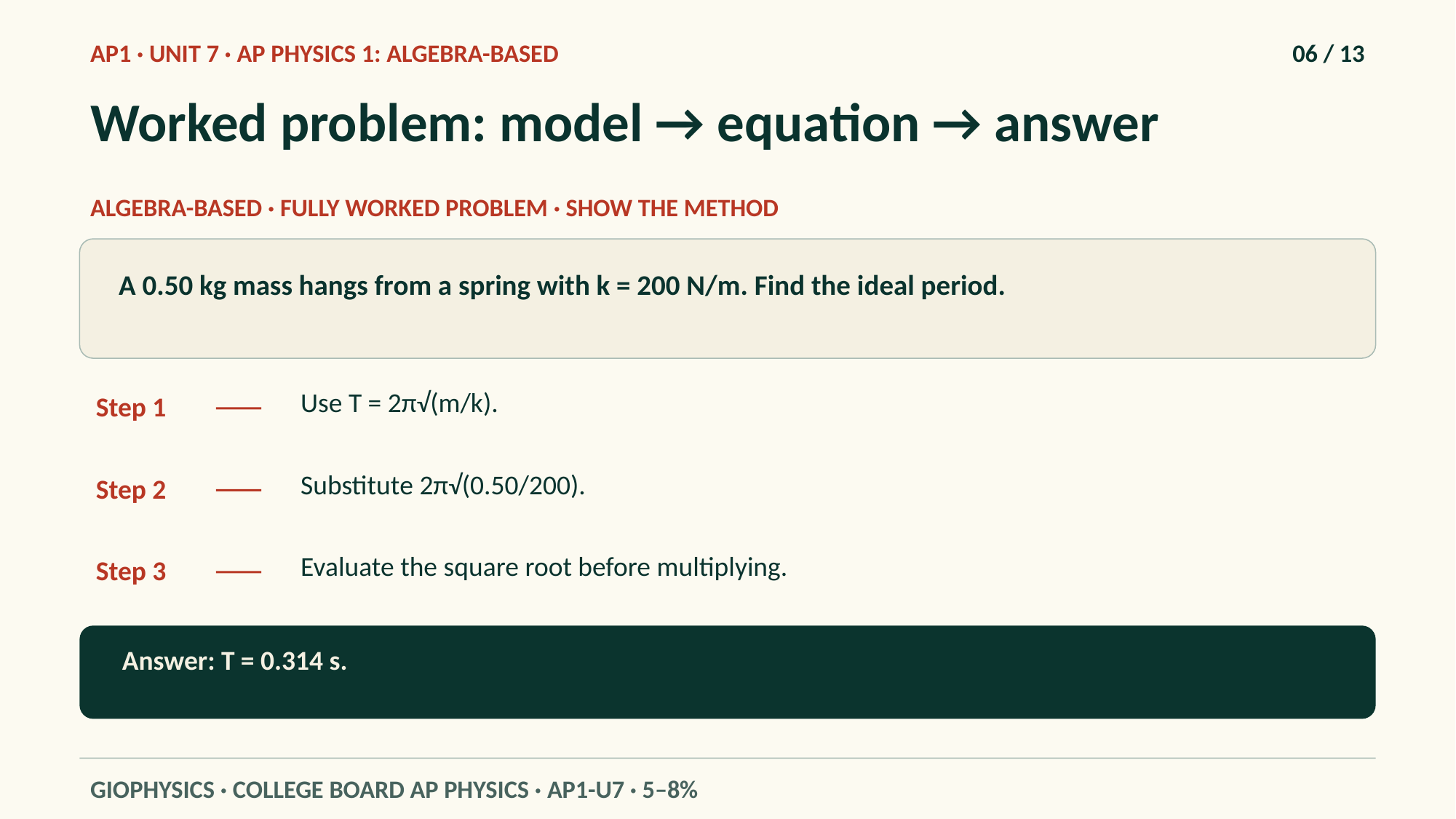

AP1 · UNIT 7 · AP PHYSICS 1: ALGEBRA-BASED
06 / 13
Worked problem: model → equation → answer
ALGEBRA-BASED · FULLY WORKED PROBLEM · SHOW THE METHOD

A 0.50 kg mass hangs from a spring with k = 200 N/m. Find the ideal period.
Use T = 2π√(m/k).
Step 1

Substitute 2π√(0.50/200).
Step 2

Evaluate the square root before multiplying.
Step 3

Answer: T = 0.314 s.

GIOPHYSICS · COLLEGE BOARD AP PHYSICS · AP1-U7 · 5–8%